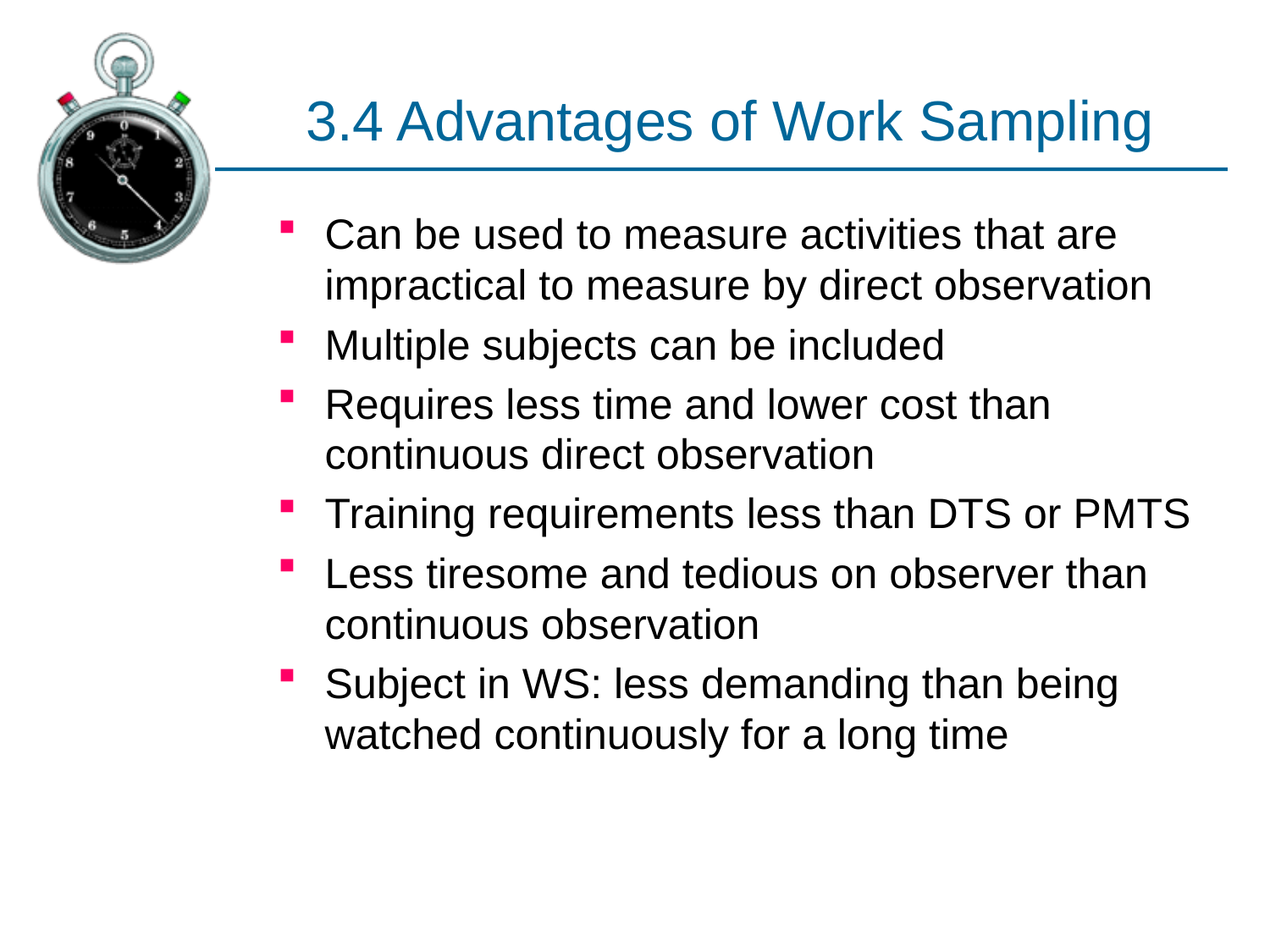

# 3.4 Advantages of Work Sampling
Can be used to measure activities that are impractical to measure by direct observation
Multiple subjects can be included
Requires less time and lower cost than continuous direct observation
Training requirements less than DTS or PMTS
Less tiresome and tedious on observer than continuous observation
Subject in WS: less demanding than being watched continuously for a long time